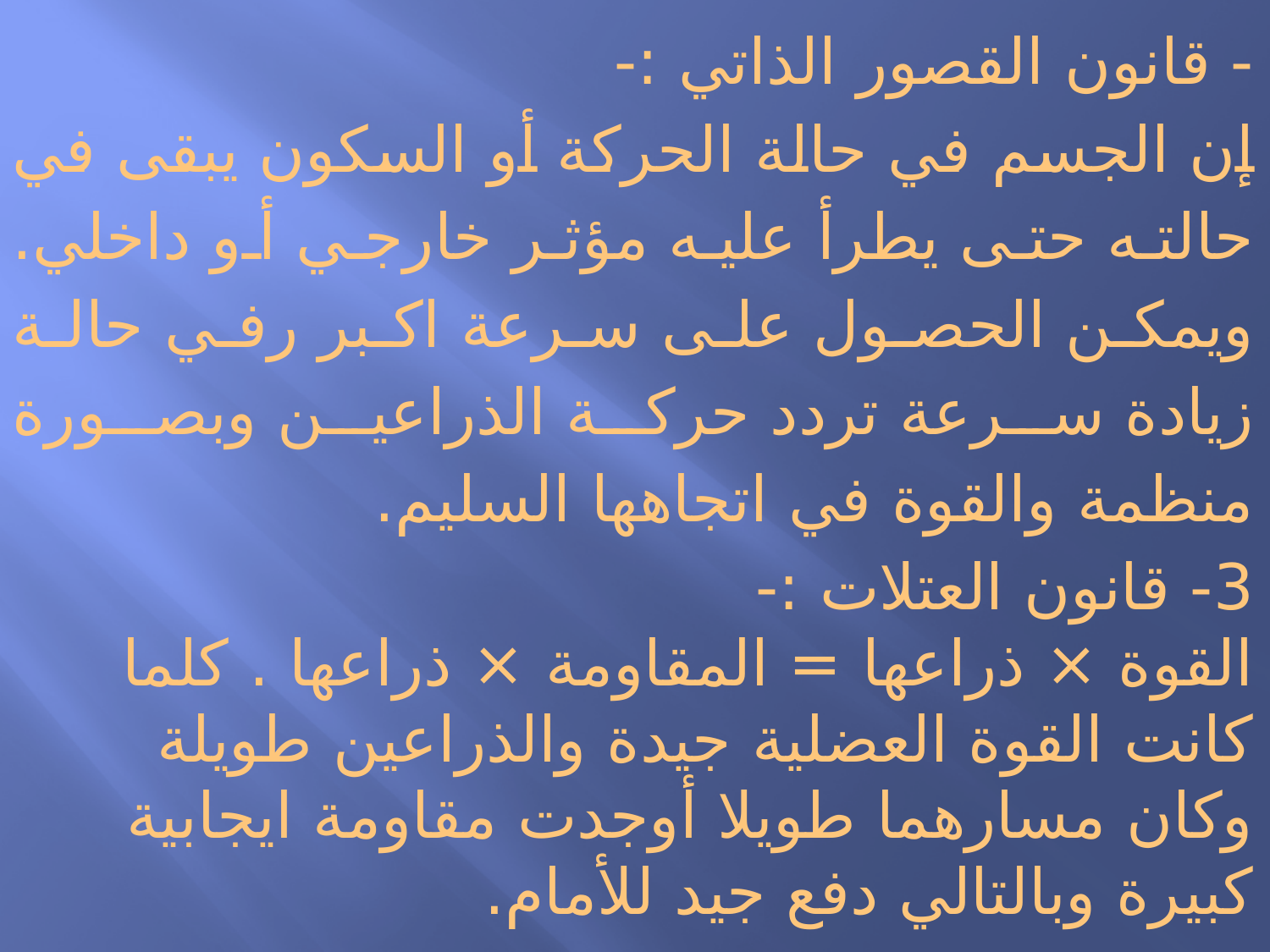

- قانون القصور الذاتي :-
إن الجسم في حالة الحركة أو السكون يبقى في حالته حتى يطرأ عليه مؤثر خارجي أو داخلي. ويمكن الحصول على سرعة اكبر رفي حالة زيادة سرعة تردد حركة الذراعين وبصورة منظمة والقوة في اتجاهها السليم.
3- قانون العتلات :-
القوة × ذراعها = المقاومة × ذراعها . كلما كانت القوة العضلية جيدة والذراعين طويلة وكان مسارهما طويلا أوجدت مقاومة ايجابية كبيرة وبالتالي دفع جيد للأمام.